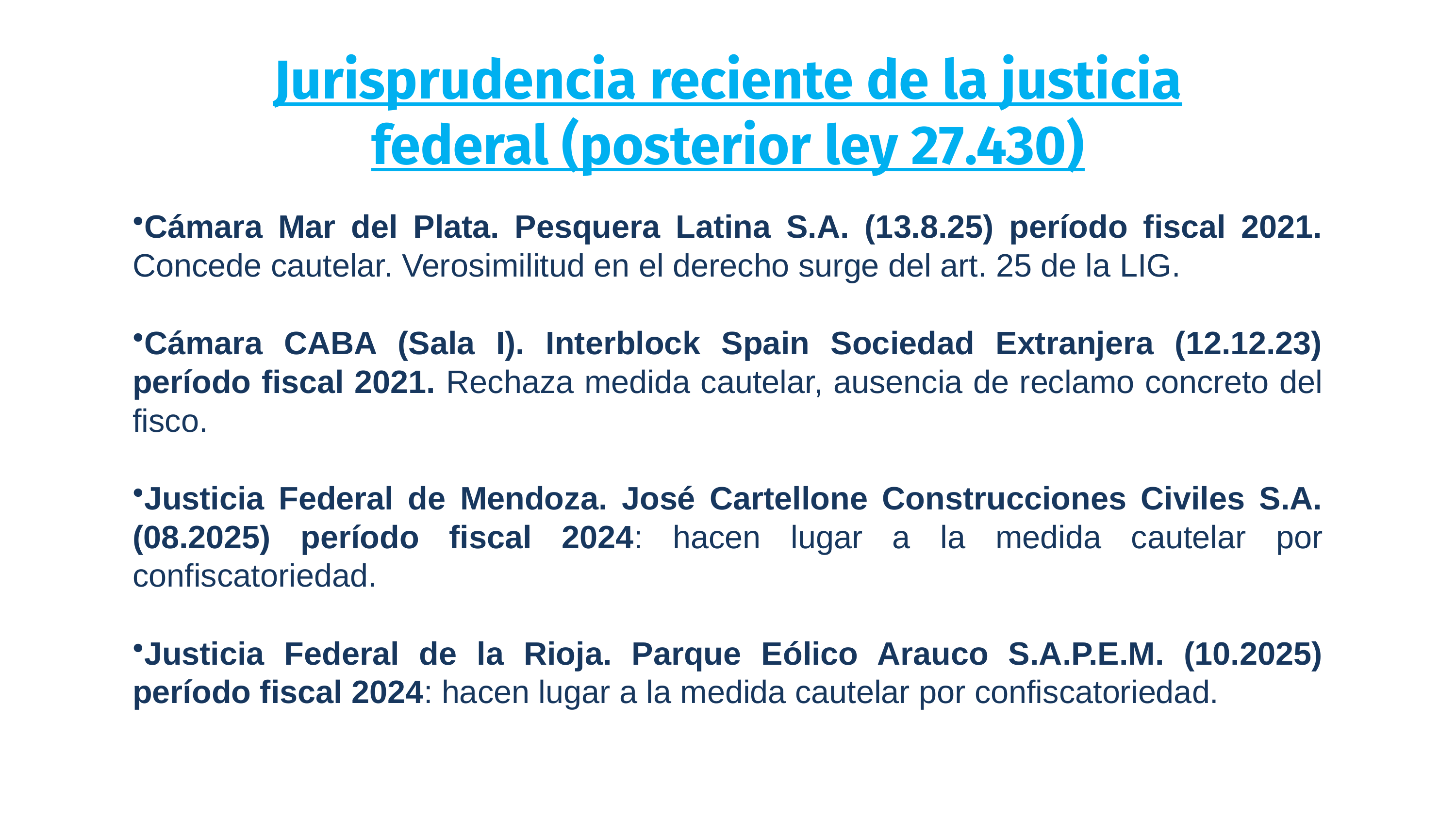

# Jurisprudencia reciente de la justicia federal (posterior ley 27.430)
Cámara Mar del Plata. Pesquera Latina S.A. (13.8.25) período fiscal 2021. Concede cautelar. Verosimilitud en el derecho surge del art. 25 de la LIG.

Cámara CABA (Sala I). Interblock Spain Sociedad Extranjera (12.12.23) período fiscal 2021. Rechaza medida cautelar, ausencia de reclamo concreto del fisco.

Justicia Federal de Mendoza. José Cartellone Construcciones Civiles S.A. (08.2025) período fiscal 2024: hacen lugar a la medida cautelar por confiscatoriedad.

Justicia Federal de la Rioja. Parque Eólico Arauco S.A.P.E.M. (10.2025) período fiscal 2024: hacen lugar a la medida cautelar por confiscatoriedad.